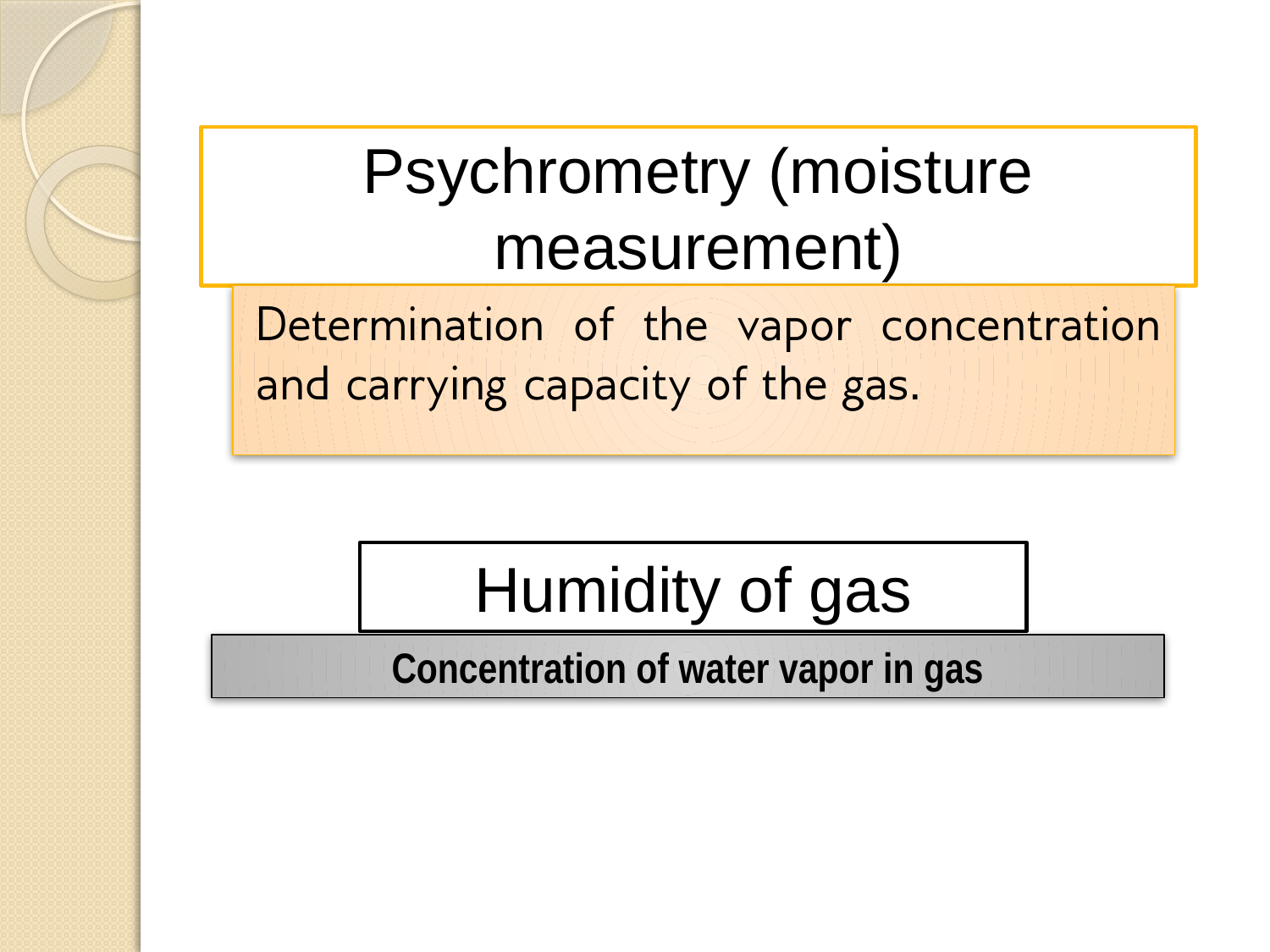

# Psychrometry (moisture measurement)
Determination of the vapor concentration and carrying capacity of the gas.
Humidity of gas
Concentration of water vapor in gas